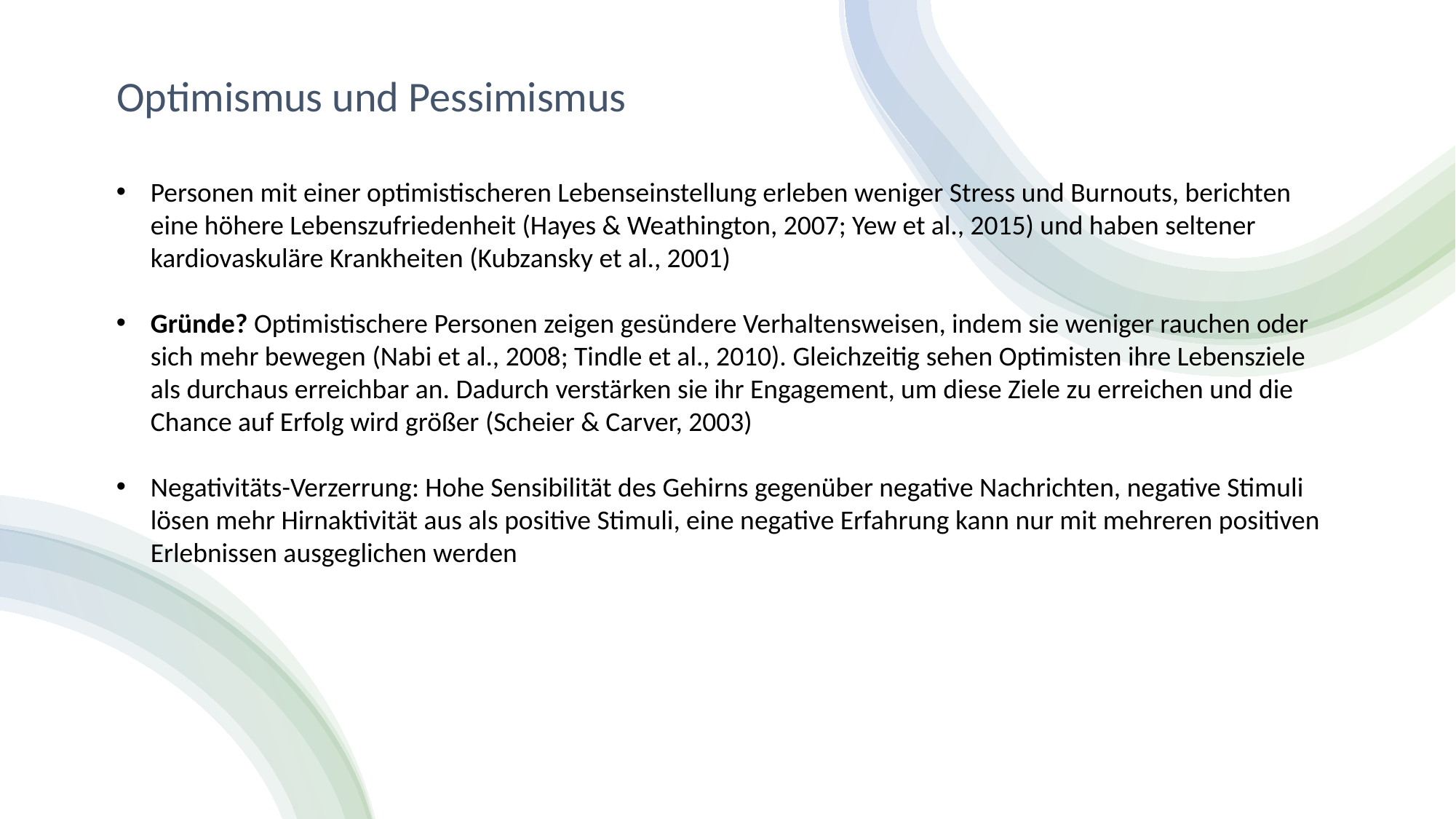

# Optimismus und Pessimismus
Personen mit einer optimistischeren Lebenseinstellung erleben weniger Stress und Burnouts, berichten eine höhere Lebenszufriedenheit (Hayes & Weathington, 2007; Yew et al., 2015) und haben seltener kardiovaskuläre Krankheiten (Kubzansky et al., 2001)

Gründe? Optimistischere Personen zeigen gesündere Verhaltensweisen, indem sie weniger rauchen oder sich mehr bewegen (Nabi et al., 2008; Tindle et al., 2010). Gleichzeitig sehen Optimisten ihre Lebensziele als durchaus erreichbar an. Dadurch verstärken sie ihr Engagement, um diese Ziele zu erreichen und die Chance auf Erfolg wird größer (Scheier & Carver, 2003)

Negativitäts-Verzerrung: Hohe Sensibilität des Gehirns gegenüber negative Nachrichten, negative Stimuli lösen mehr Hirnaktivität aus als positive Stimuli, eine negative Erfahrung kann nur mit mehreren positiven Erlebnissen ausgeglichen werden